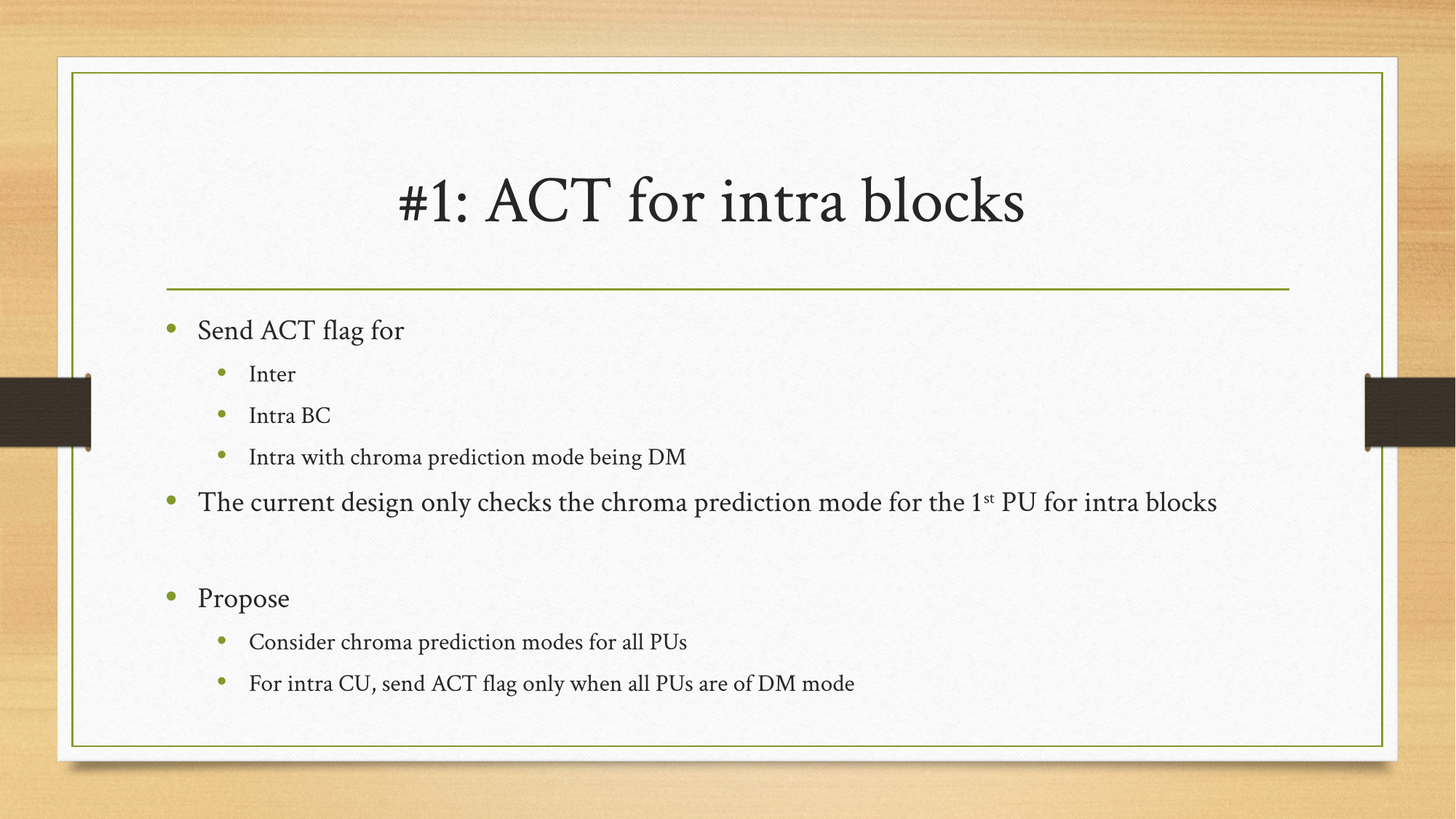

# #1: ACT for intra blocks
Send ACT flag for
Inter
Intra BC
Intra with chroma prediction mode being DM
The current design only checks the chroma prediction mode for the 1st PU for intra blocks

Propose
Consider chroma prediction modes for all PUs
For intra CU, send ACT flag only when all PUs are of DM mode